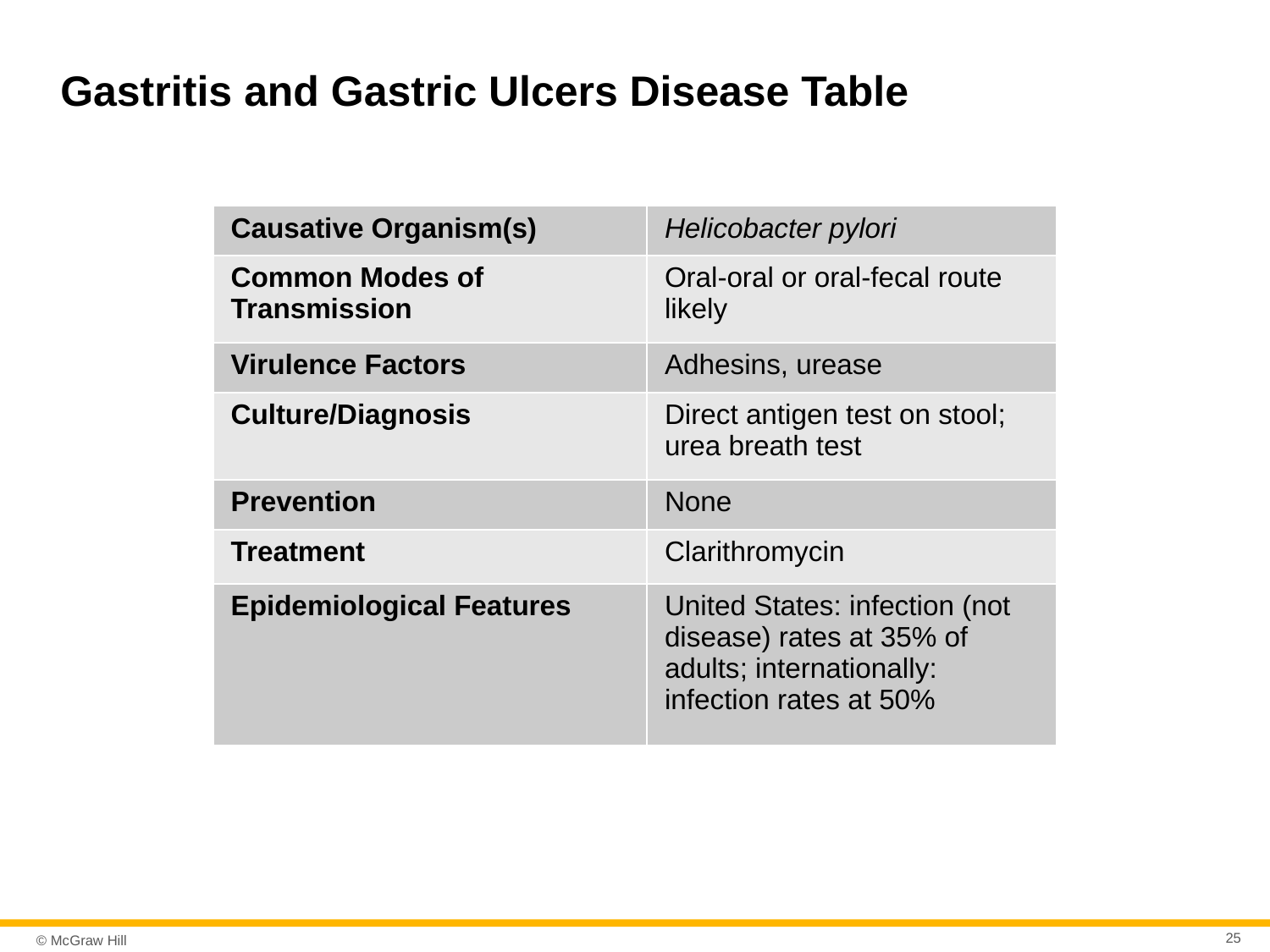

# Gastritis and Gastric Ulcers Disease Table
| Causative Organism(s) | Helicobacter pylori |
| --- | --- |
| Common Modes of Transmission | Oral-oral or oral-fecal route likely |
| Virulence Factors | Adhesins, urease |
| Culture/Diagnosis | Direct antigen test on stool; urea breath test |
| Prevention | None |
| Treatment | Clarithromycin |
| Epidemiological Features | United States: infection (not disease) rates at 35% of adults; internationally: infection rates at 50% |